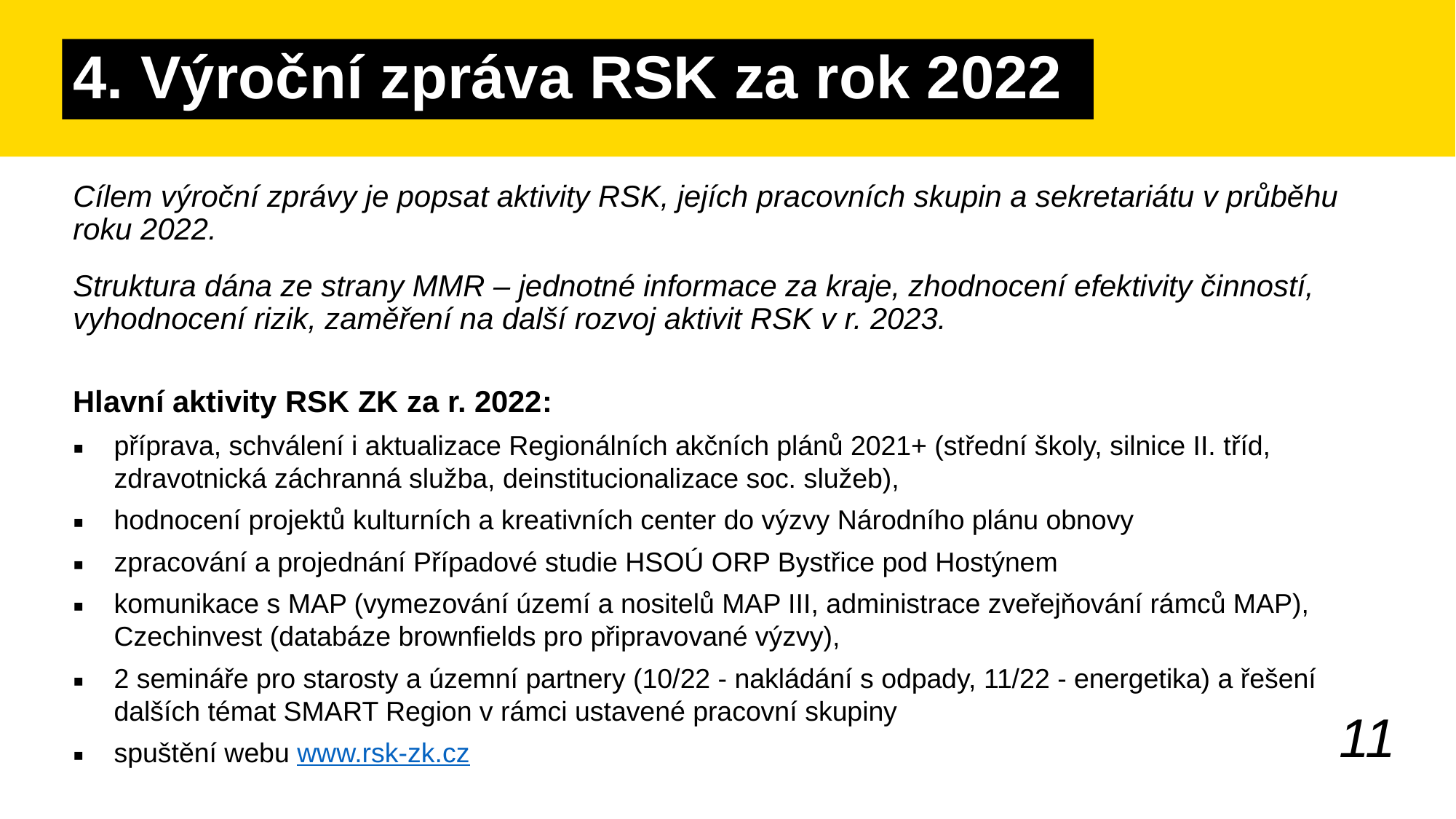

# 4. Výroční zpráva RSK za rok 2022
Cílem výroční zprávy je popsat aktivity RSK, jejích pracovních skupin a sekretariátu v průběhu roku 2022.
Struktura dána ze strany MMR – jednotné informace za kraje, zhodnocení efektivity činností, vyhodnocení rizik, zaměření na další rozvoj aktivit RSK v r. 2023.

Hlavní aktivity RSK ZK za r. 2022:
příprava, schválení i aktualizace Regionálních akčních plánů 2021+ (střední školy, silnice II. tříd, zdravotnická záchranná služba, deinstitucionalizace soc. služeb),
hodnocení projektů kulturních a kreativních center do výzvy Národního plánu obnovy
zpracování a projednání Případové studie HSOÚ ORP Bystřice pod Hostýnem
komunikace s MAP (vymezování území a nositelů MAP III, administrace zveřejňování rámců MAP), Czechinvest (databáze brownfields pro připravované výzvy),
2 semináře pro starosty a územní partnery (10/22 - nakládání s odpady, 11/22 - energetika) a řešení dalších témat SMART Region v rámci ustavené pracovní skupiny
spuštění webu www.rsk-zk.cz
11